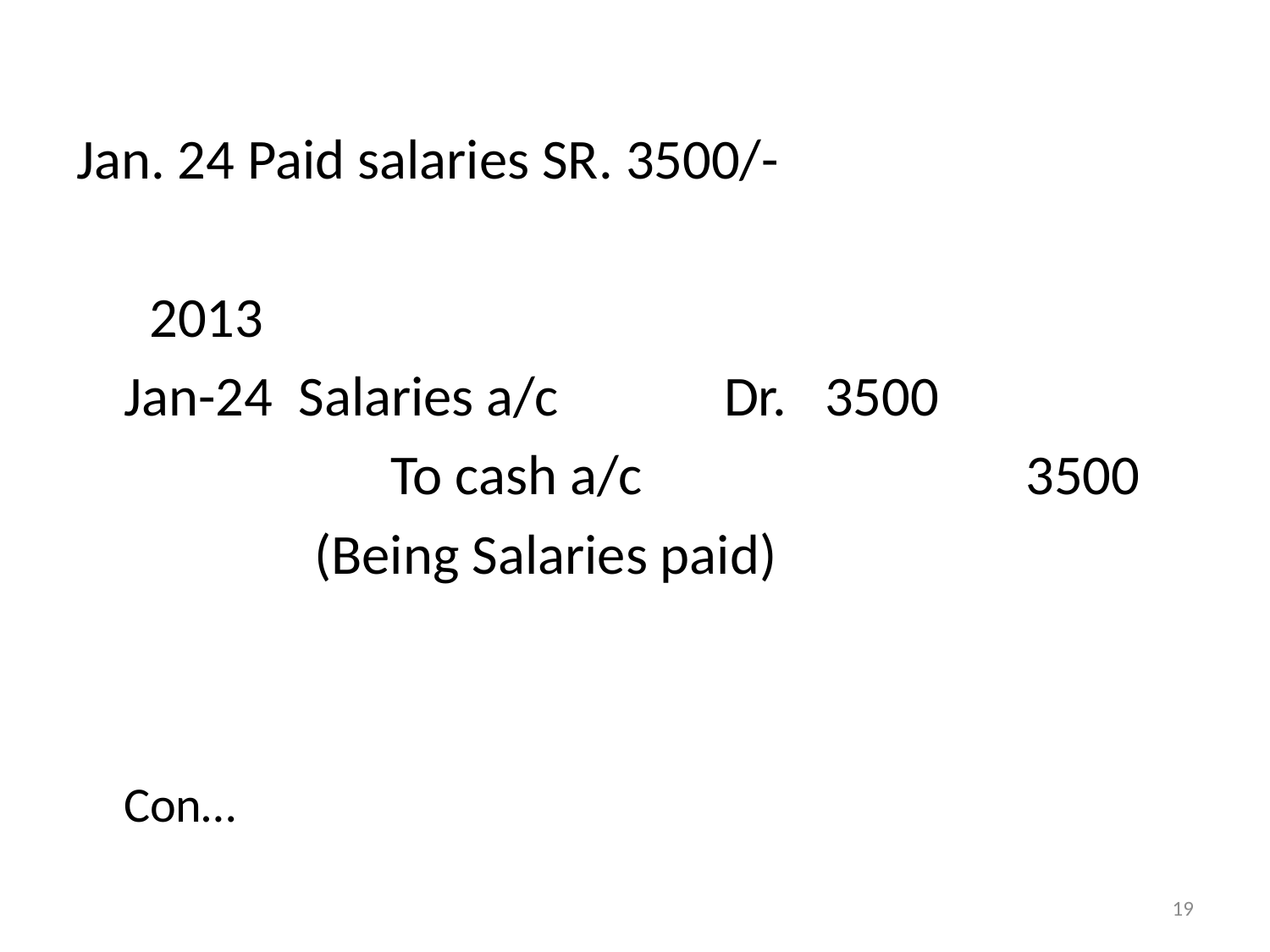

Jan. 24 Paid salaries SR. 3500/-

	  2013
	Jan-24  Salaries a/c             Dr.   3500
			 To cash a/c			 3500
		     (Being Salaries paid)
																							                    Con…
19